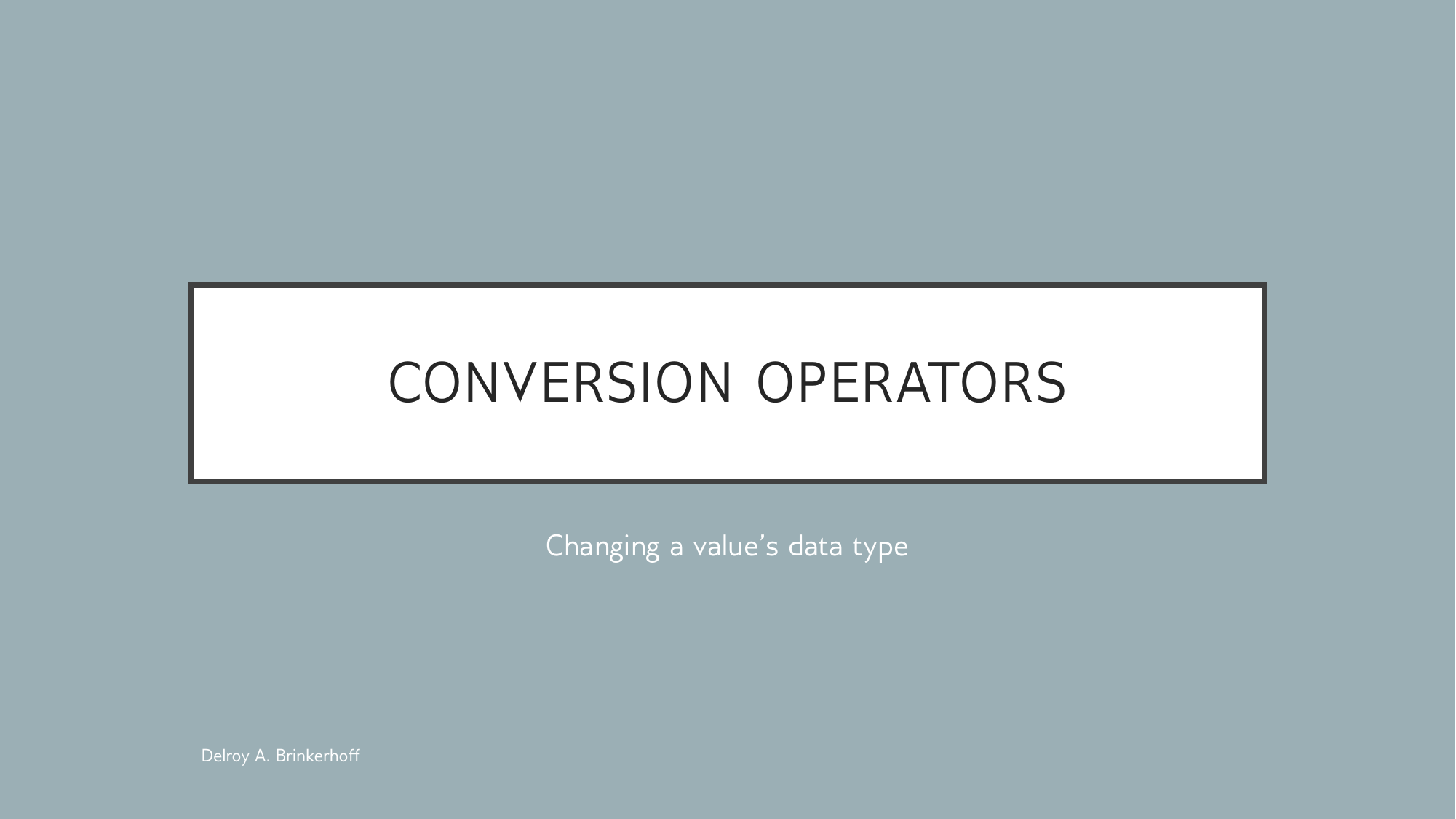

# Conversion Operators
Changing a value’s data type
Delroy A. Brinkerhoff